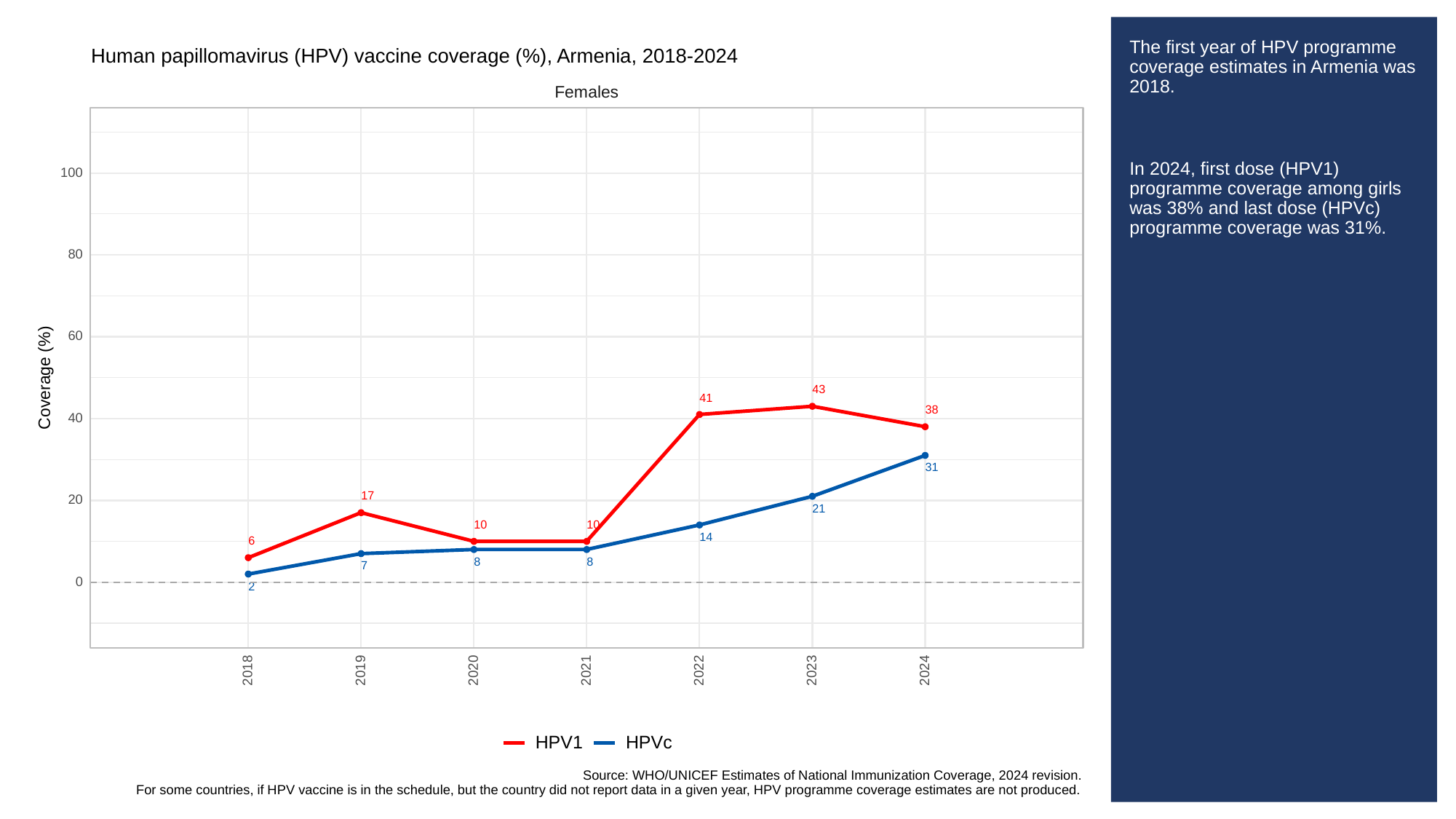

# The first year of HPV programme coverage estimates in Armenia was 2018.

In 2024, first dose (HPV1) programme coverage among girls was 38% and last dose (HPVc) programme coverage was 31%.

Human papillomavirus (HPV) vaccine coverage (%), Armenia, 2018-2024
Females

100

80

60

Coverage (%)

43
41

38

40

31
17

20

21

10
10

14
6

8
8
7

0

2

2023
2018
2019
2020
2021
2022
2024
HPVc
HPV1

Source: WHO/UNICEF Estimates of National Immunization Coverage, 2024 revision.
For some countries, if HPV vaccine is in the schedule, but the country did not report data in a given year, HPV programme coverage estimates are not produced.